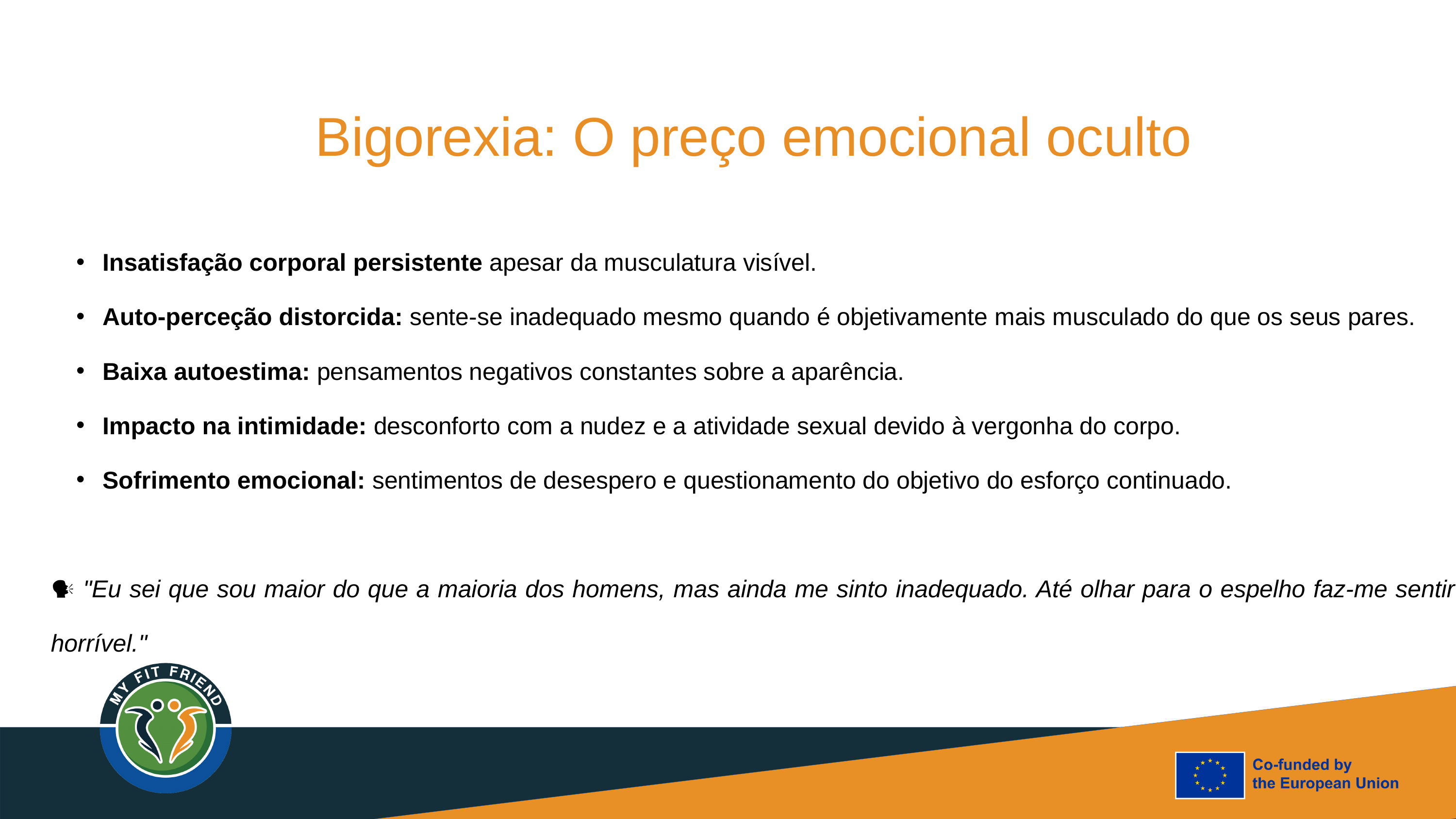

Bigorexia: O preço emocional oculto

Insatisfação corporal persistente apesar da musculatura visível.
Auto-perceção distorcida: sente-se inadequado mesmo quando é objetivamente mais musculado do que os seus pares.
Baixa autoestima: pensamentos negativos constantes sobre a aparência.
Impacto na intimidade: desconforto com a nudez e a atividade sexual devido à vergonha do corpo.
Sofrimento emocional: sentimentos de desespero e questionamento do objetivo do esforço continuado.

🗣 "Eu sei que sou maior do que a maioria dos homens, mas ainda me sinto inadequado. Até olhar para o espelho faz-me sentir horrível."